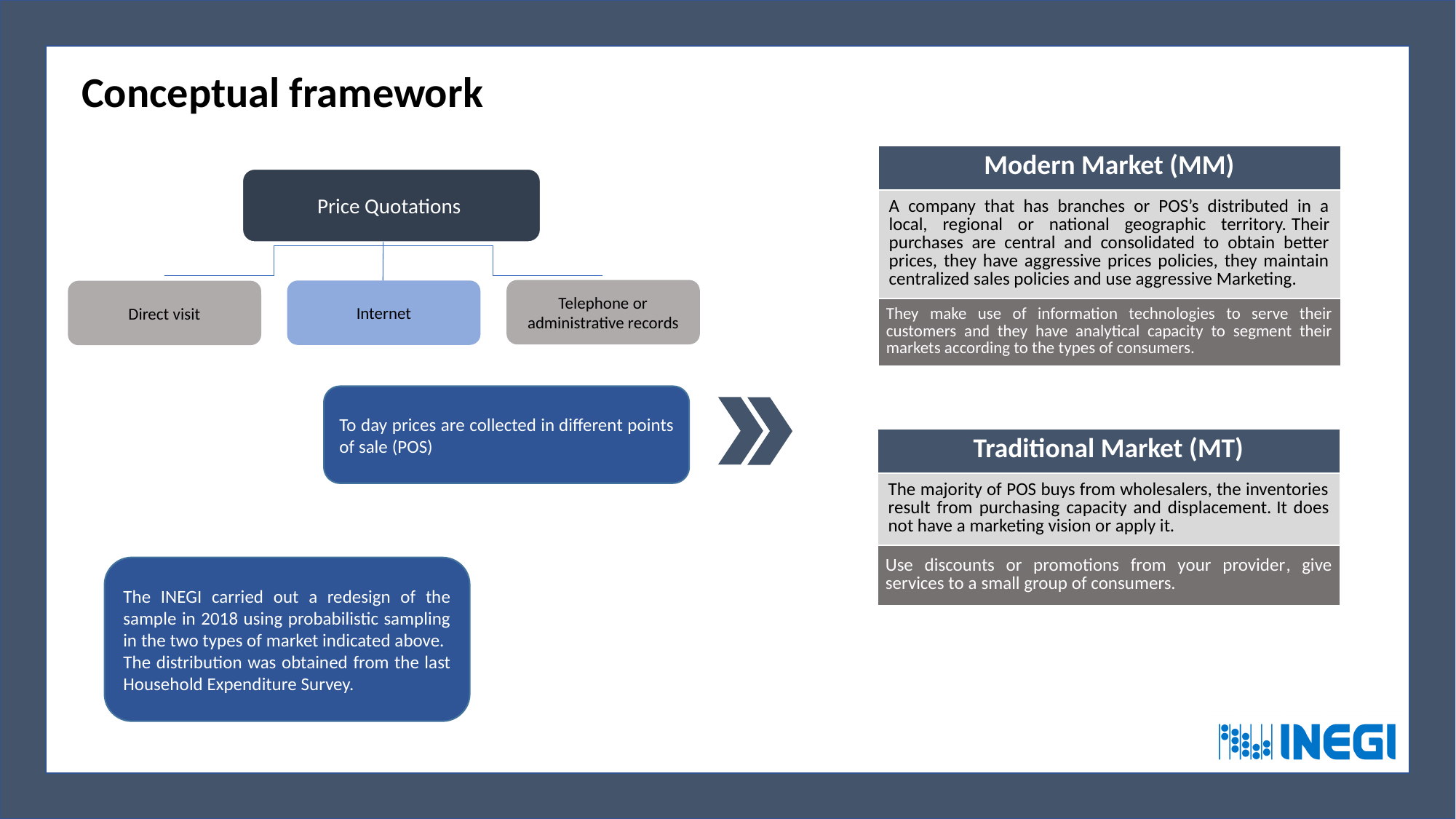

Conceptual framework
| Modern Market (MM) |
| --- |
| A company that has branches or POS’s distributed in a local, regional or national geographic territory. Their purchases are central and consolidated to obtain better prices, they have aggressive prices policies, they maintain centralized sales policies and use aggressive Marketing. |
| They make use of information technologies to serve their customers and they have analytical capacity to segment their markets according to the types of consumers. |
Price Quotations
Telephone or administrative records
Internet
Direct visit
To day prices are collected in different points of sale (POS)

| Traditional Market (MT) |
| --- |
| The majority of POS buys from wholesalers, the inventories result from purchasing capacity and displacement. It does not have a marketing vision or apply it. |
| Use discounts or promotions from your provider, give services to a small group of consumers. |

The INEGI carried out a redesign of the sample in 2018 using probabilistic sampling in the two types of market indicated above.
The distribution was obtained from the last Household Expenditure Survey.

4